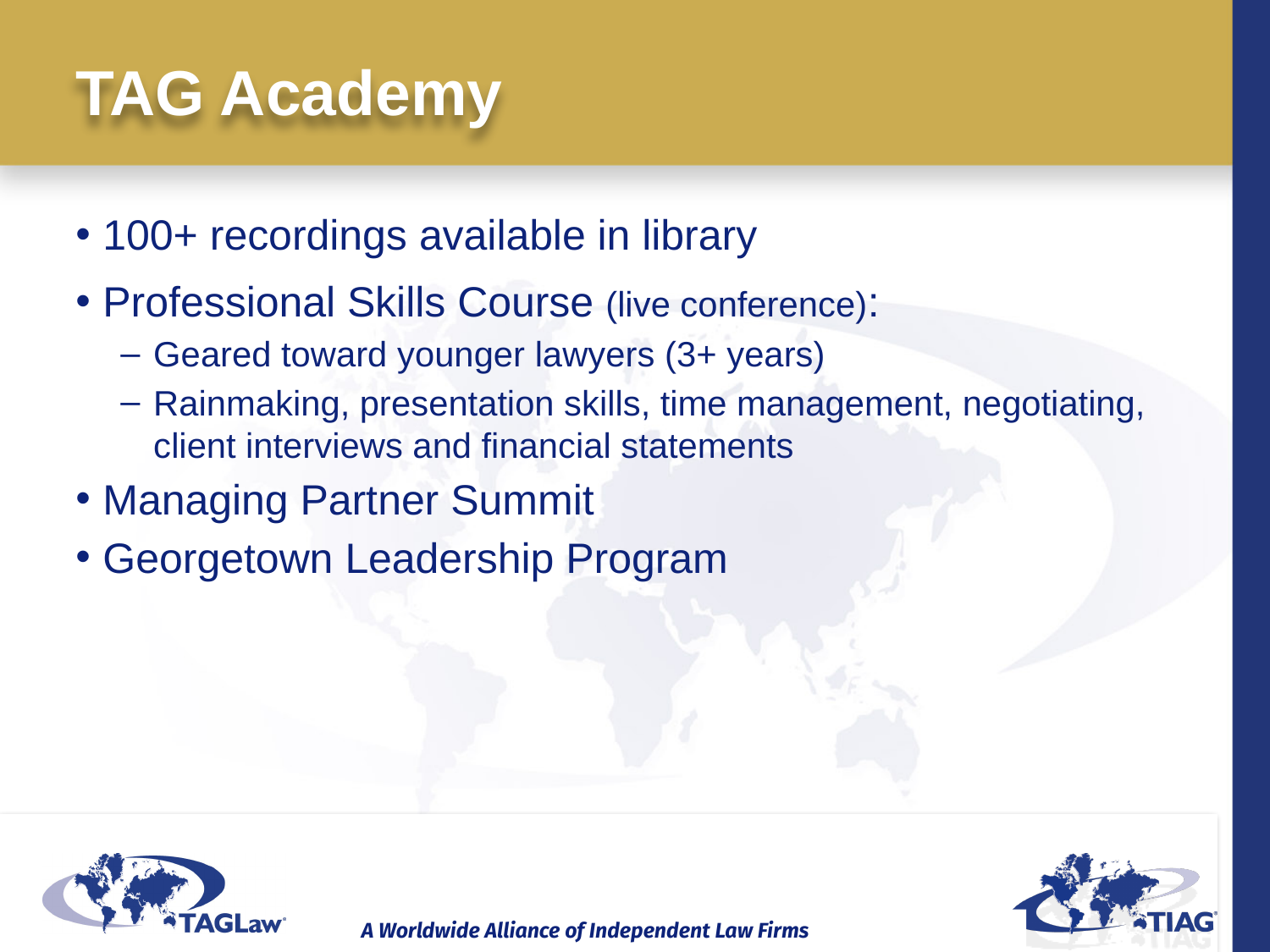

# TAG Academy
100+ recordings available in library
Professional Skills Course (live conference):
Geared toward younger lawyers (3+ years)
Rainmaking, presentation skills, time management, negotiating, client interviews and financial statements
Managing Partner Summit
Georgetown Leadership Program

A Worldwide Alliance of Independent Law Firms